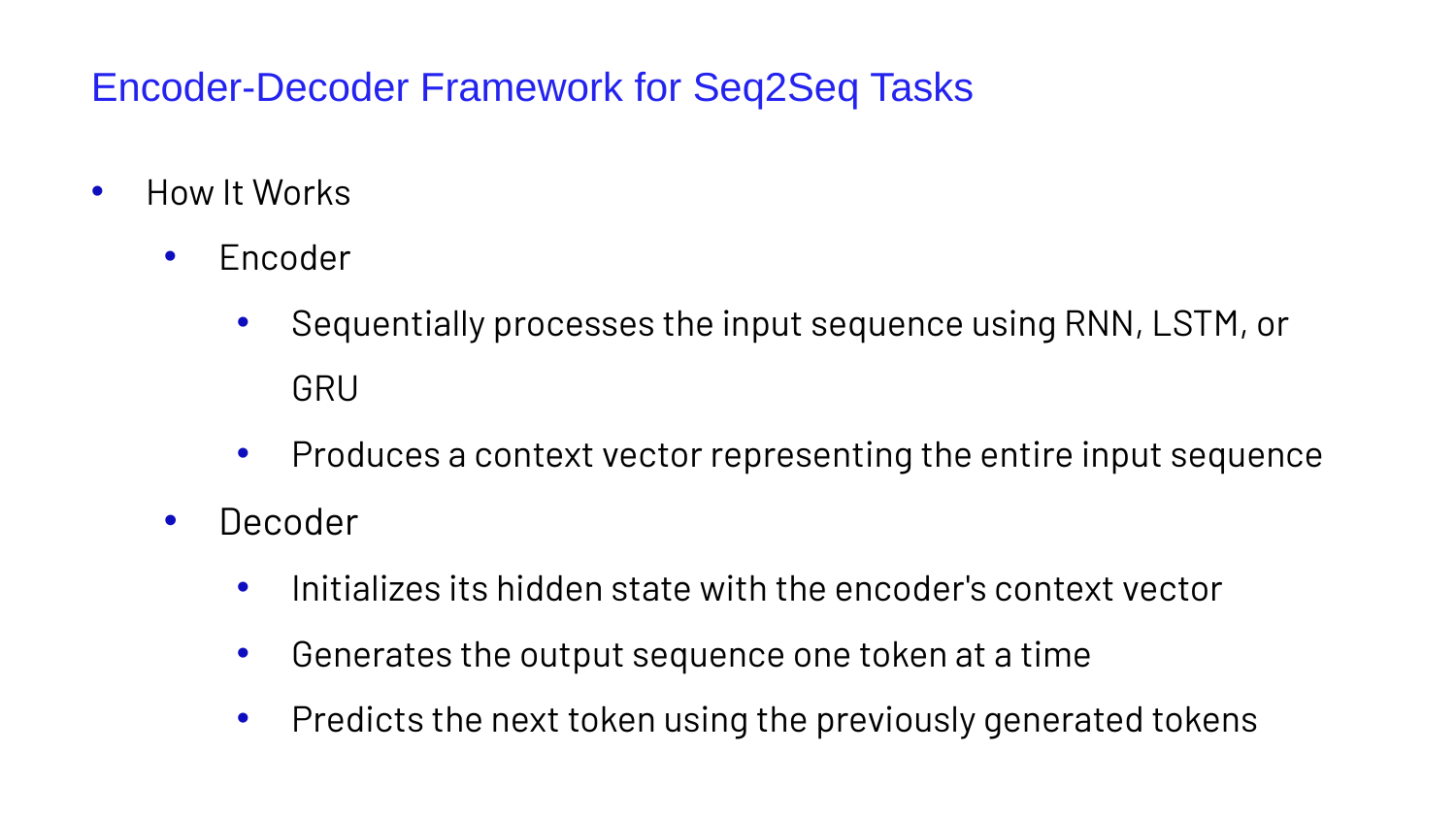

Encoder-Decoder Framework for Seq2Seq Tasks
How It Works
Encoder
Sequentially processes the input sequence using RNN, LSTM, or GRU
Produces a context vector representing the entire input sequence
Decoder
Initializes its hidden state with the encoder's context vector
Generates the output sequence one token at a time
Predicts the next token using the previously generated tokens